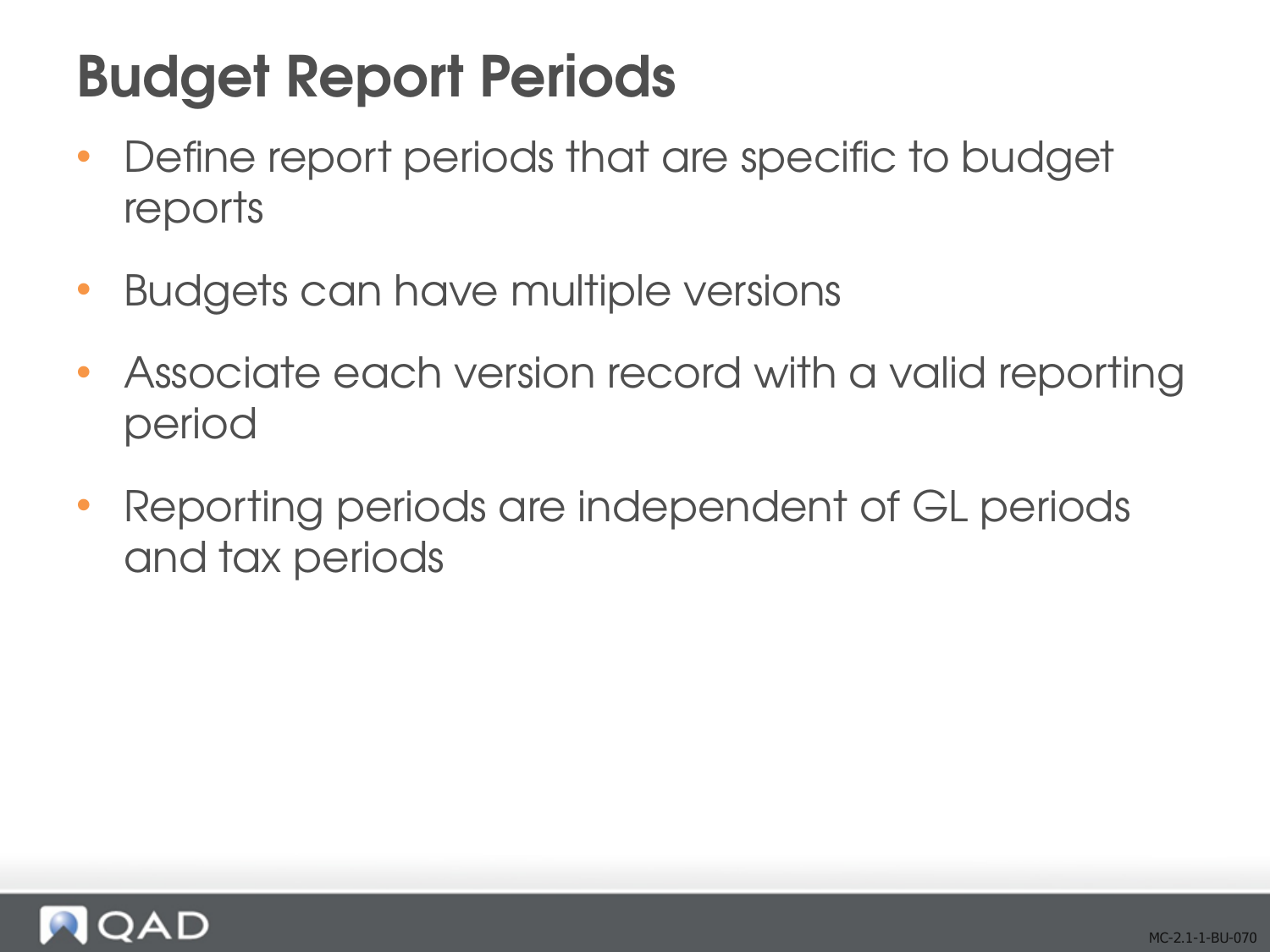

# Budget Report Periods
Define report periods that are specific to budget reports
Budgets can have multiple versions
Associate each version record with a valid reporting period
Reporting periods are independent of GL periods and tax periods

MC-2.1-1-BU-070